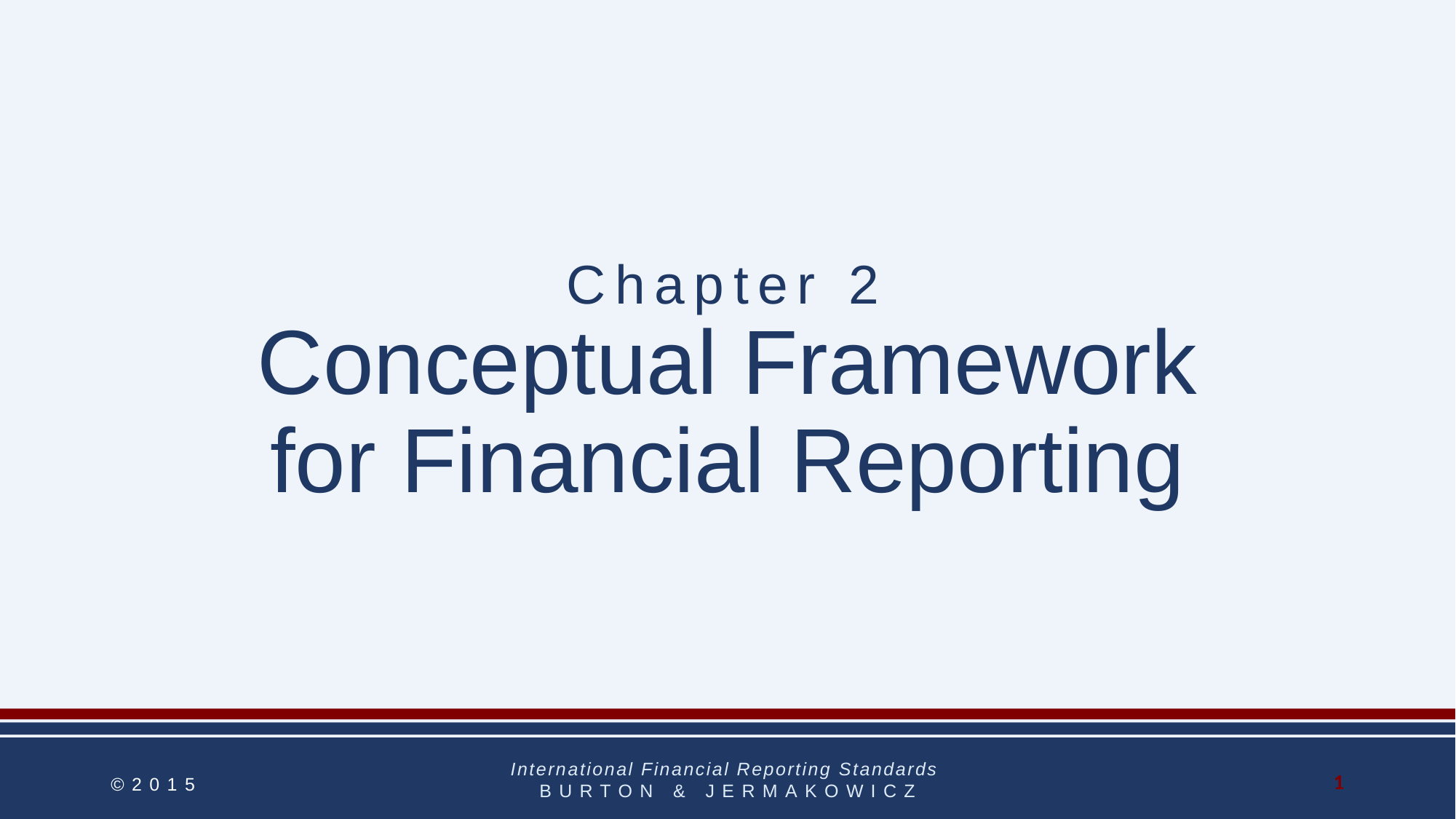

# Chapter 2 Conceptual Framework for Financial Reporting
International Financial Reporting Standards
BURTON & JERMAKOWICZ
1
©2015